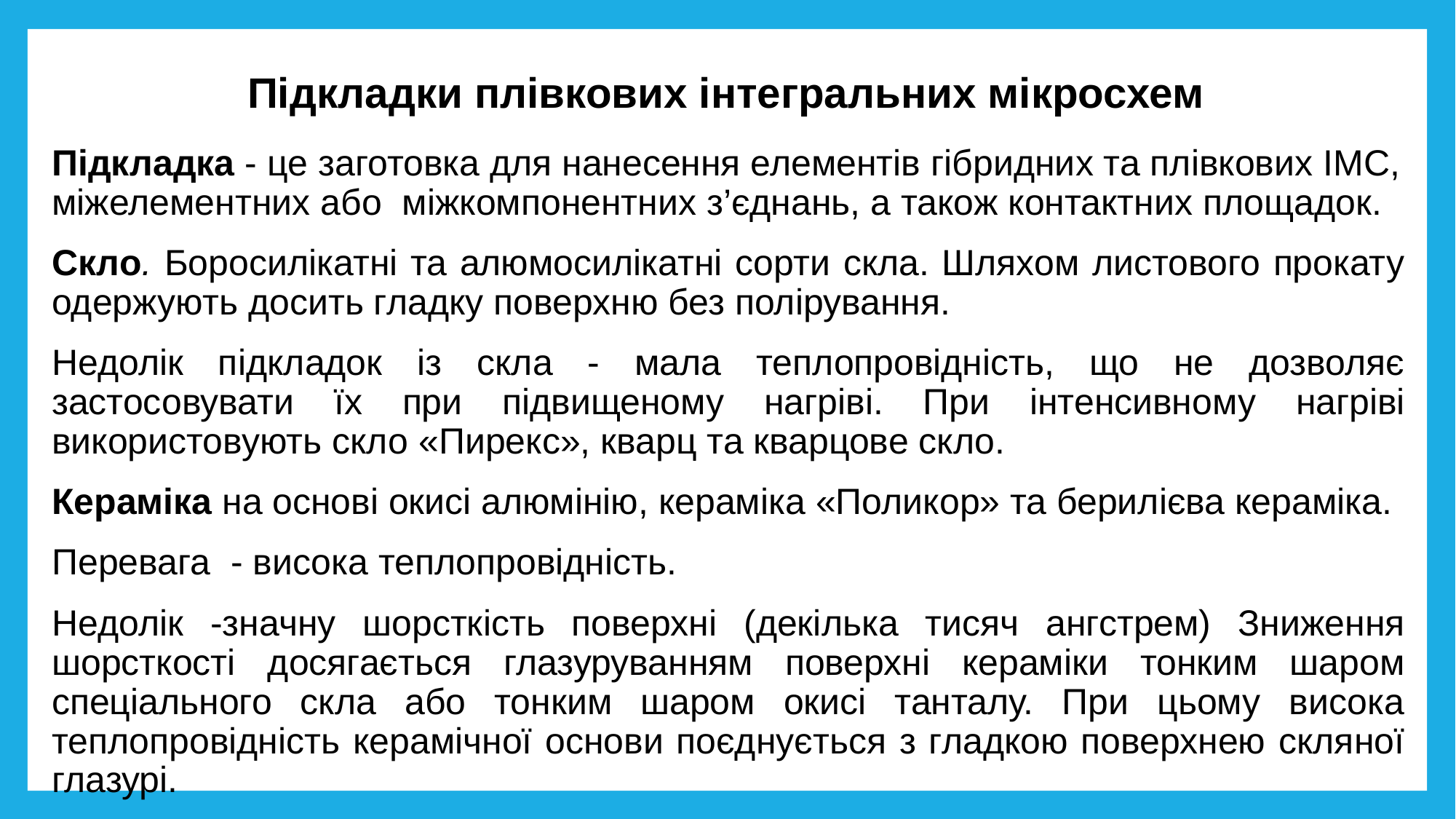

# Підкладки плівкових інтегральних мікросхем
Підкладка - це заготовка для нанесення елементів гібридних та плівкових ІМС, міжелементних або  міжкомпонентних з’єднань, а також контактних площадок.
Скло. Боросилікатні та алюмосилікатні сорти скла. Шляхом листового прокату одержують досить гладку поверхню без полірування.
Недолік підкладок із скла - мала теплопровідність, що не дозволяє застосовувати їх при підвищеному нагріві. При інтенсивному нагріві використовують скло «Пирекс», кварц та кварцове скло.
Кераміка на основі окисі алюмінію, кераміка «Поликор» та берилієва кераміка.
Перевага  - висока теплопровідність.
Недолік -значну шорсткість поверхні (декілька тисяч ангстрем) Зниження шорсткості досягається глазуруванням поверхні кераміки тонким шаром спеціального скла або тонким шаром окисі танталу. При цьому висока теплопровідність керамічної основи поєднується з гладкою поверхнею скляної глазурі.